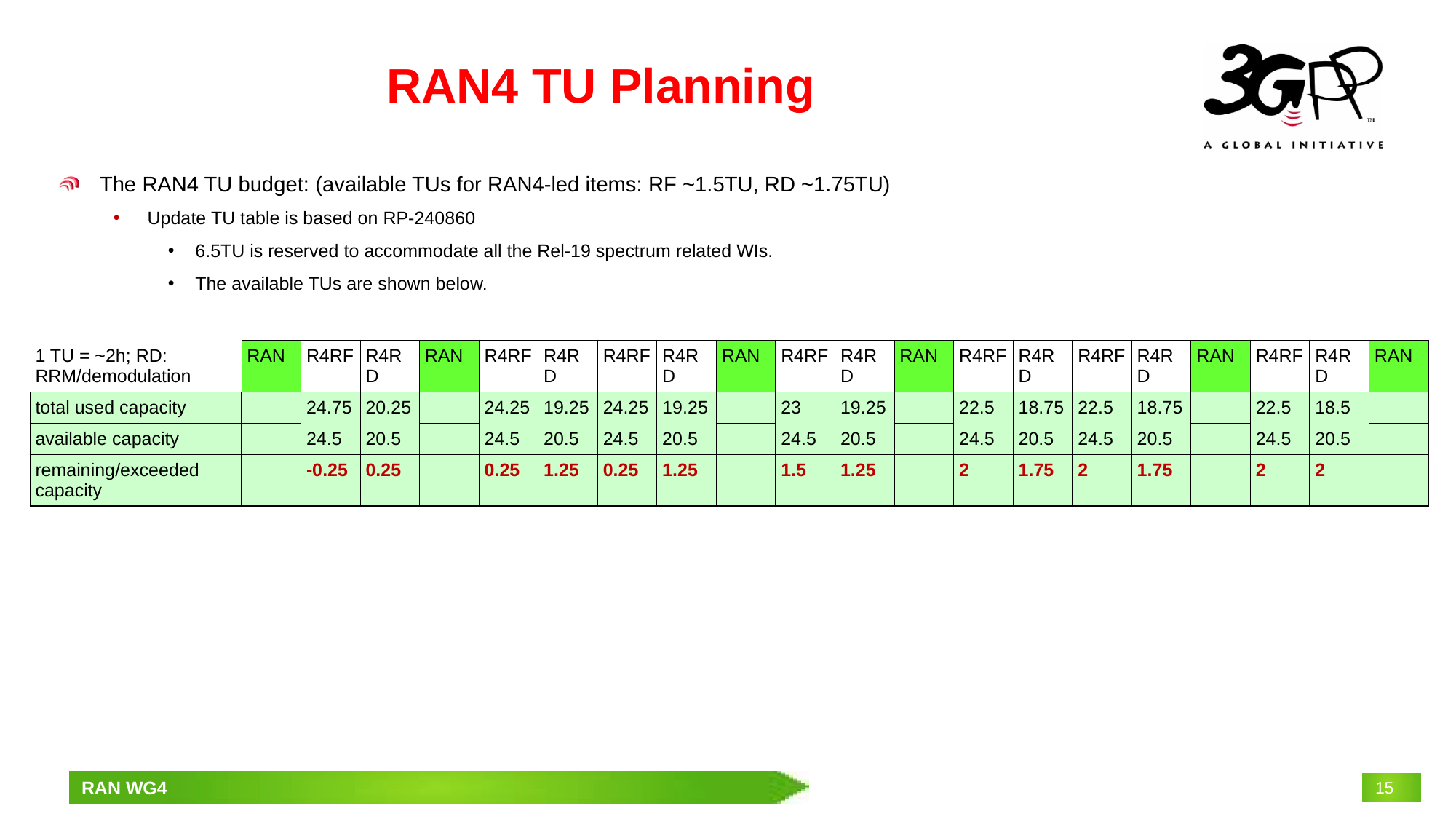

# RAN4 TU Planning
The RAN4 TU budget: (available TUs for RAN4-led items: RF ~1.5TU, RD ~1.75TU)
Update TU table is based on RP-240860
6.5TU is reserved to accommodate all the Rel-19 spectrum related WIs.
The available TUs are shown below.

| 1 TU = ~2h; RD: RRM/demodulation | RAN | R4RF | R4RD | RAN | R4RF | R4RD | R4RF | R4RD | RAN | R4RF | R4RD | RAN | R4RF | R4RD | R4RF | R4RD | RAN | R4RF | R4RD | RAN |
| --- | --- | --- | --- | --- | --- | --- | --- | --- | --- | --- | --- | --- | --- | --- | --- | --- | --- | --- | --- | --- |
| total used capacity |  | 24.75 | 20.25 |  | 24.25 | 19.25 | 24.25 | 19.25 |  | 23 | 19.25 |  | 22.5 | 18.75 | 22.5 | 18.75 |  | 22.5 | 18.5 |  |
| available capacity |  | 24.5 | 20.5 |  | 24.5 | 20.5 | 24.5 | 20.5 |  | 24.5 | 20.5 |  | 24.5 | 20.5 | 24.5 | 20.5 |  | 24.5 | 20.5 |  |
| remaining/exceeded capacity |  | -0.25 | 0.25 |  | 0.25 | 1.25 | 0.25 | 1.25 |  | 1.5 | 1.25 |  | 2 | 1.75 | 2 | 1.75 |  | 2 | 2 |  |